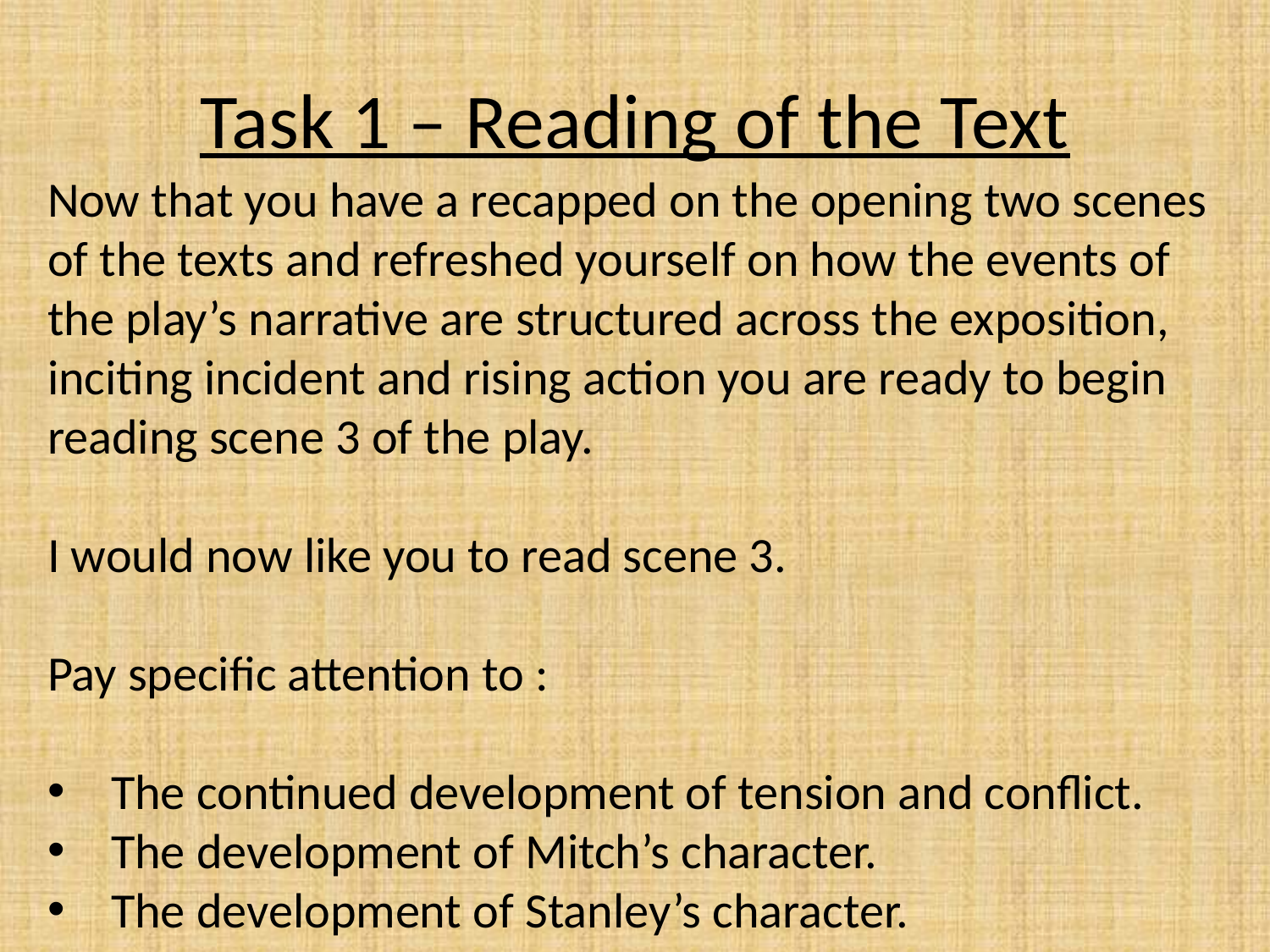

# Task 1 – Reading of the Text
Now that you have a recapped on the opening two scenes of the texts and refreshed yourself on how the events of the play’s narrative are structured across the exposition, inciting incident and rising action you are ready to begin reading scene 3 of the play.

I would now like you to read scene 3.

Pay specific attention to :

The continued development of tension and conflict.
The development of Mitch’s character.
The development of Stanley’s character.